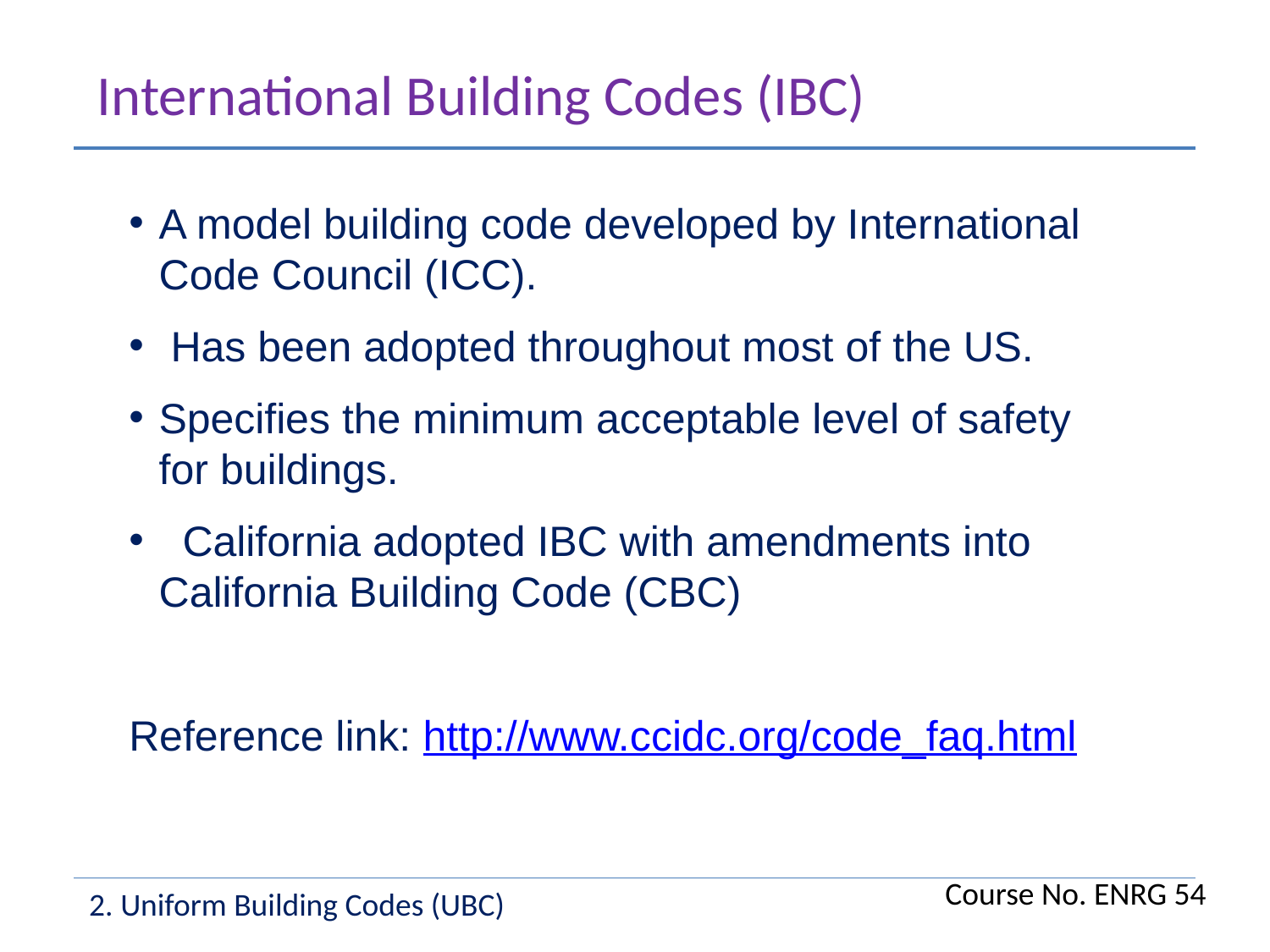

International Building Codes (IBC)
A model building code developed by International Code Council (ICC).
 Has been adopted throughout most of the US.
Specifies the minimum acceptable level of safety for buildings.
  California adopted IBC with amendments into California Building Code (CBC)

Reference link: http://www.ccidc.org/code_faq.html
Course No. ENRG 54
2. Uniform Building Codes (UBC)